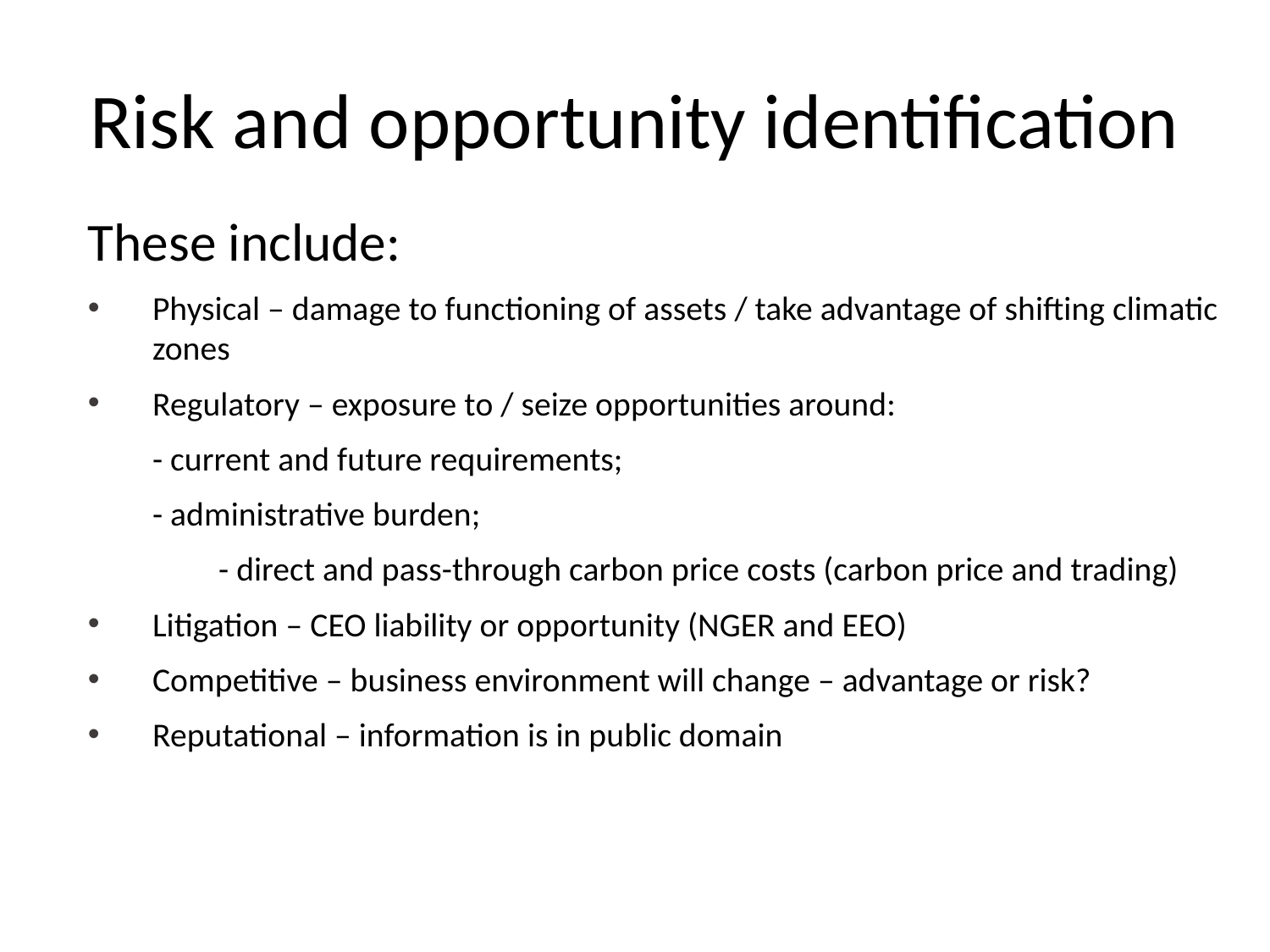

# Risk and opportunity identification
These include:
Physical – damage to functioning of assets / take advantage of shifting climatic zones
Regulatory – exposure to / seize opportunities around:
 		- current and future requirements;
		- administrative burden;
- direct and pass-through carbon price costs (carbon price and trading)
Litigation – CEO liability or opportunity (NGER and EEO)
Competitive – business environment will change – advantage or risk?
Reputational – information is in public domain